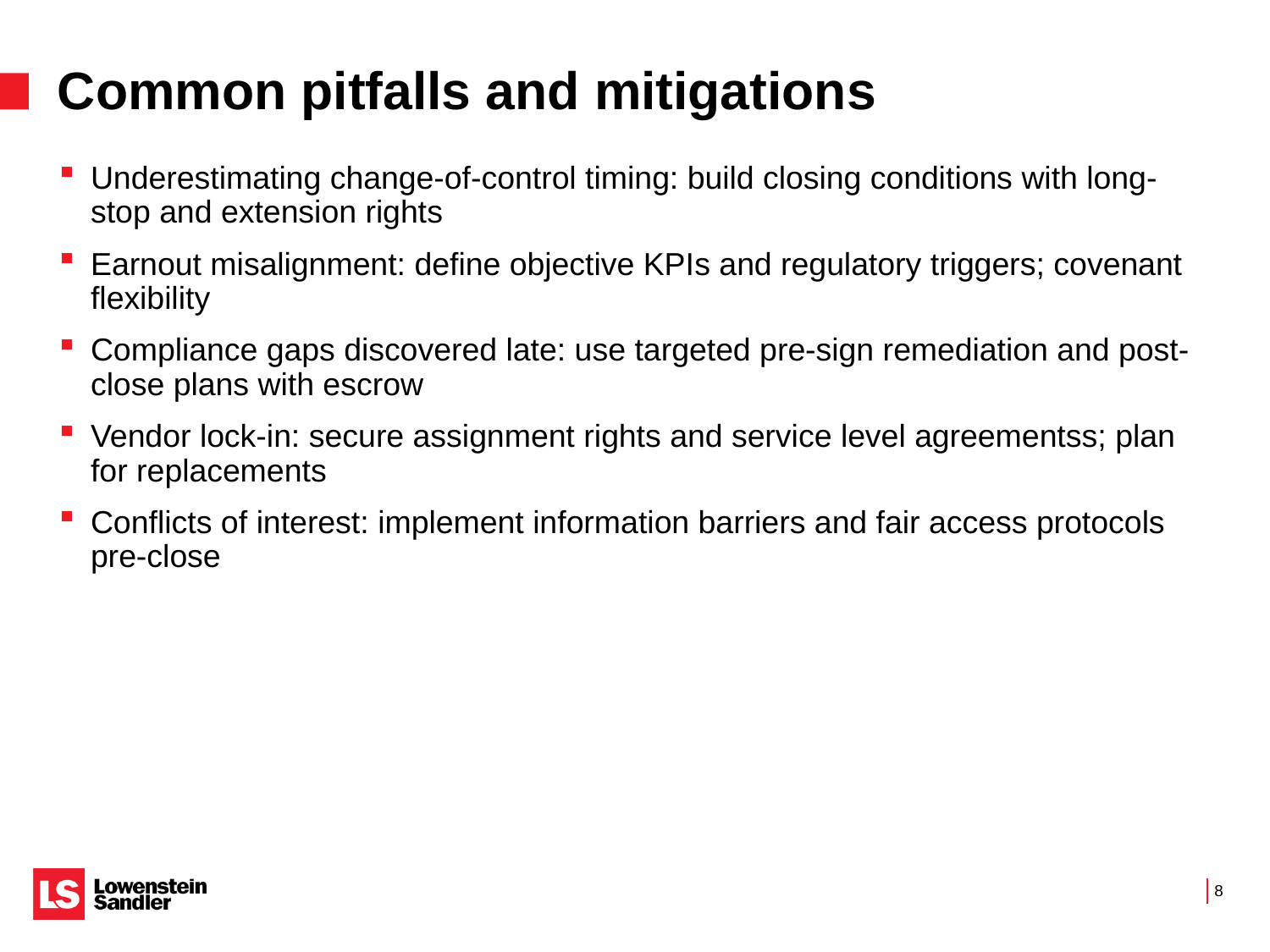

# Common pitfalls and mitigations
Underestimating change-of-control timing: build closing conditions with long-stop and extension rights
Earnout misalignment: define objective KPIs and regulatory triggers; covenant flexibility
Compliance gaps discovered late: use targeted pre-sign remediation and post-close plans with escrow
Vendor lock-in: secure assignment rights and service level agreementss; plan for replacements
Conflicts of interest: implement information barriers and fair access protocols pre-close